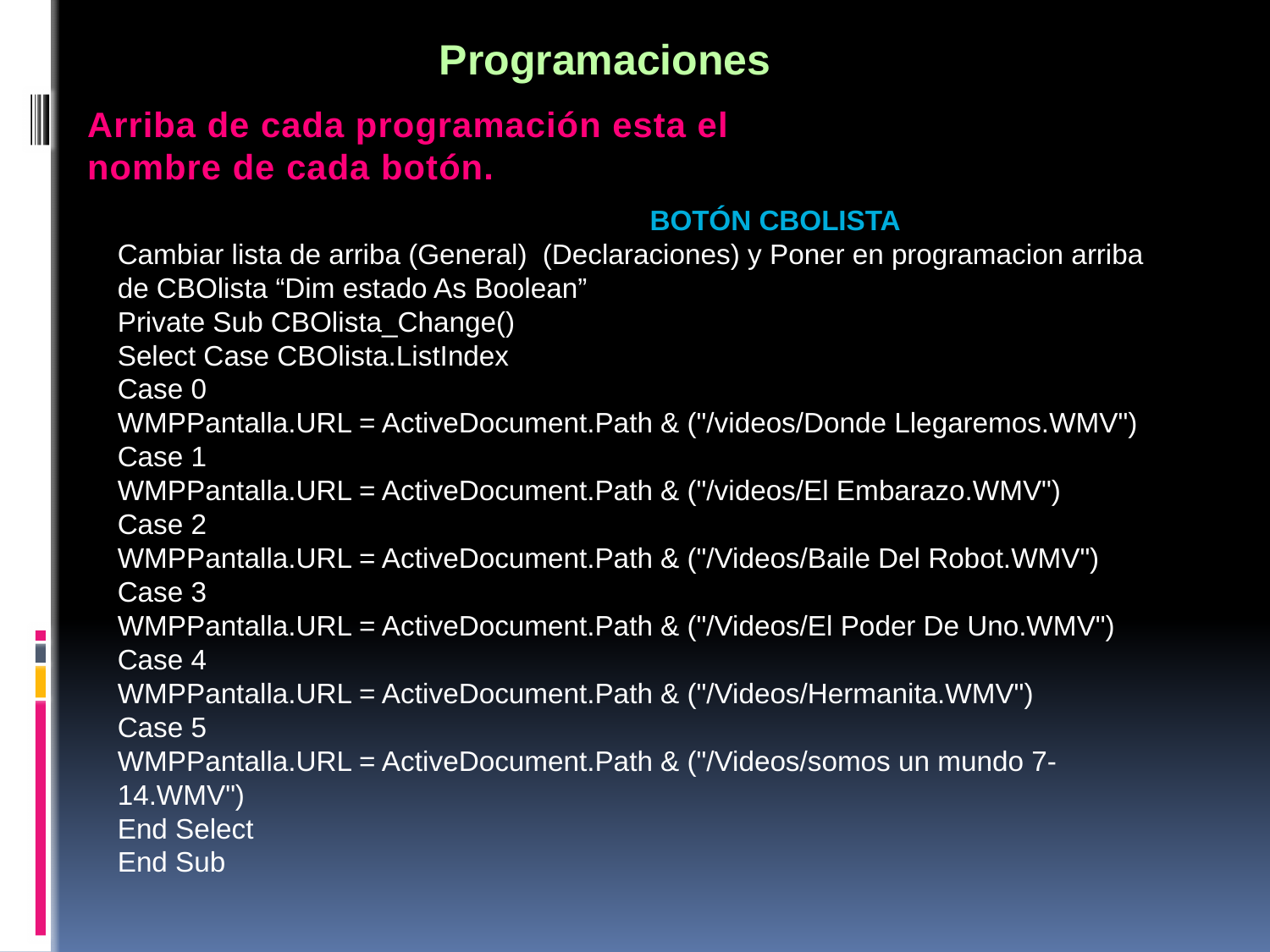

Programaciones
Arriba de cada programación esta el nombre de cada botón.
                                                                    Botón CBOlista
Cambiar lista de arriba (General)  (Declaraciones) y Poner en programacion arriba de CBOlista “Dim estado As Boolean”
Private Sub CBOlista_Change()
Select Case CBOlista.ListIndex
Case 0
WMPPantalla.URL = ActiveDocument.Path & ("/videos/Donde Llegaremos.WMV")
Case 1
WMPPantalla.URL = ActiveDocument.Path & ("/videos/El Embarazo.WMV")
Case 2
WMPPantalla.URL = ActiveDocument.Path & ("/Videos/Baile Del Robot.WMV")
Case 3
WMPPantalla.URL = ActiveDocument.Path & ("/Videos/El Poder De Uno.WMV")
Case 4
WMPPantalla.URL = ActiveDocument.Path & ("/Videos/Hermanita.WMV")
Case 5
WMPPantalla.URL = ActiveDocument.Path & ("/Videos/somos un mundo 7-14.WMV")
End Select
End Sub